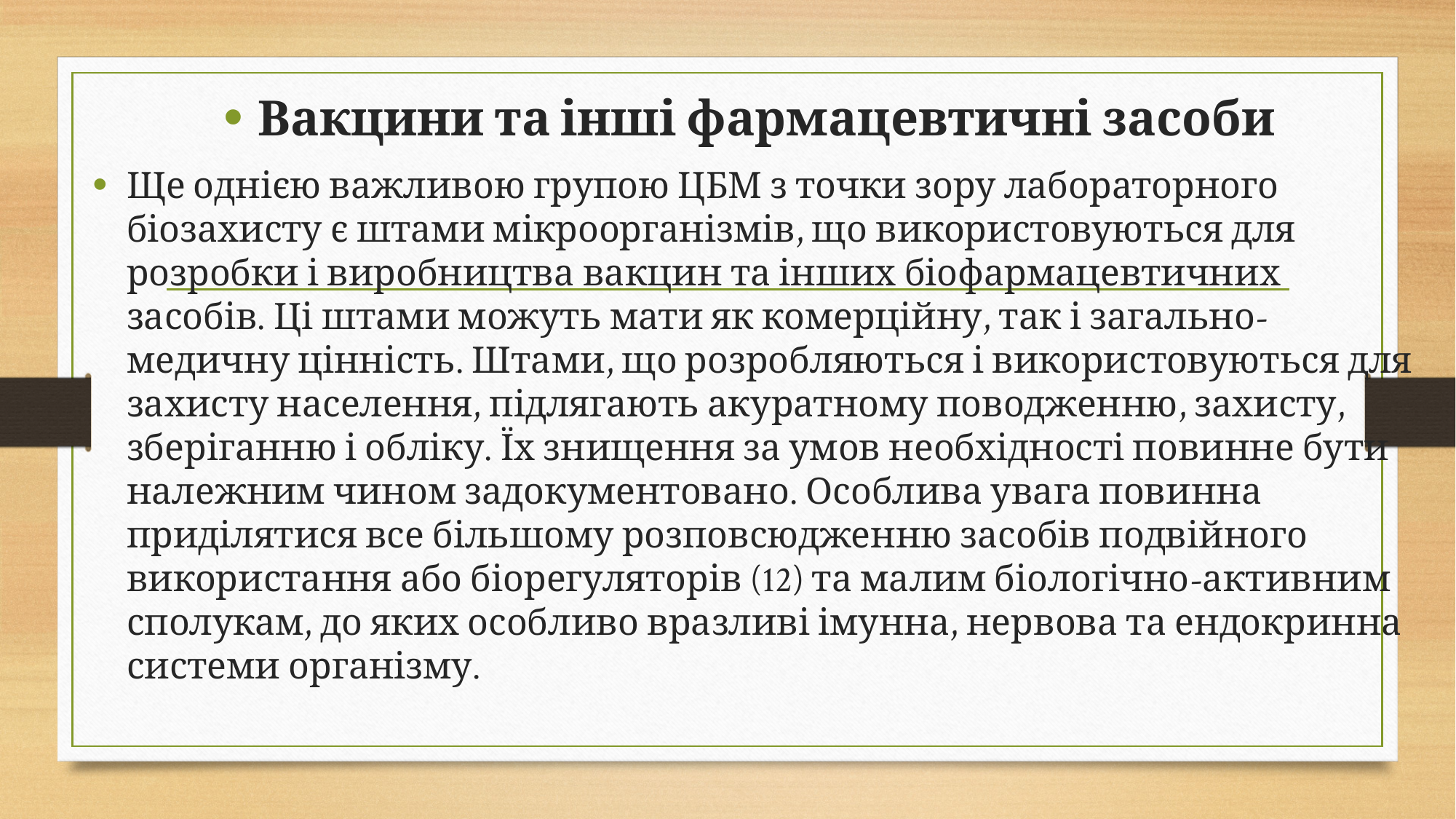

Вакцини та інші фармацевтичні засоби
Ще однією важливою групою ЦБМ з точки зору лабораторного біозахисту є штами мікроорганізмів, що використовуються для розробки і виробництва вакцин та інших біофармацевтичних засобів. Ці штами можуть мати як комерційну, так і загально-медичну цінність. Штами, що розробляються і використовуються для захисту населення, підлягають акуратному поводженню, захисту, зберіганню і обліку. Їх знищення за умов необхідності повинне бути належним чином задокументовано. Особлива увага повинна приділятися все більшому розповсюдженню засобів подвійного використання або біорегуляторів (12) та малим біологічно-активним сполукам, до яких особливо вразливі імунна, нервова та ендокринна системи організму.